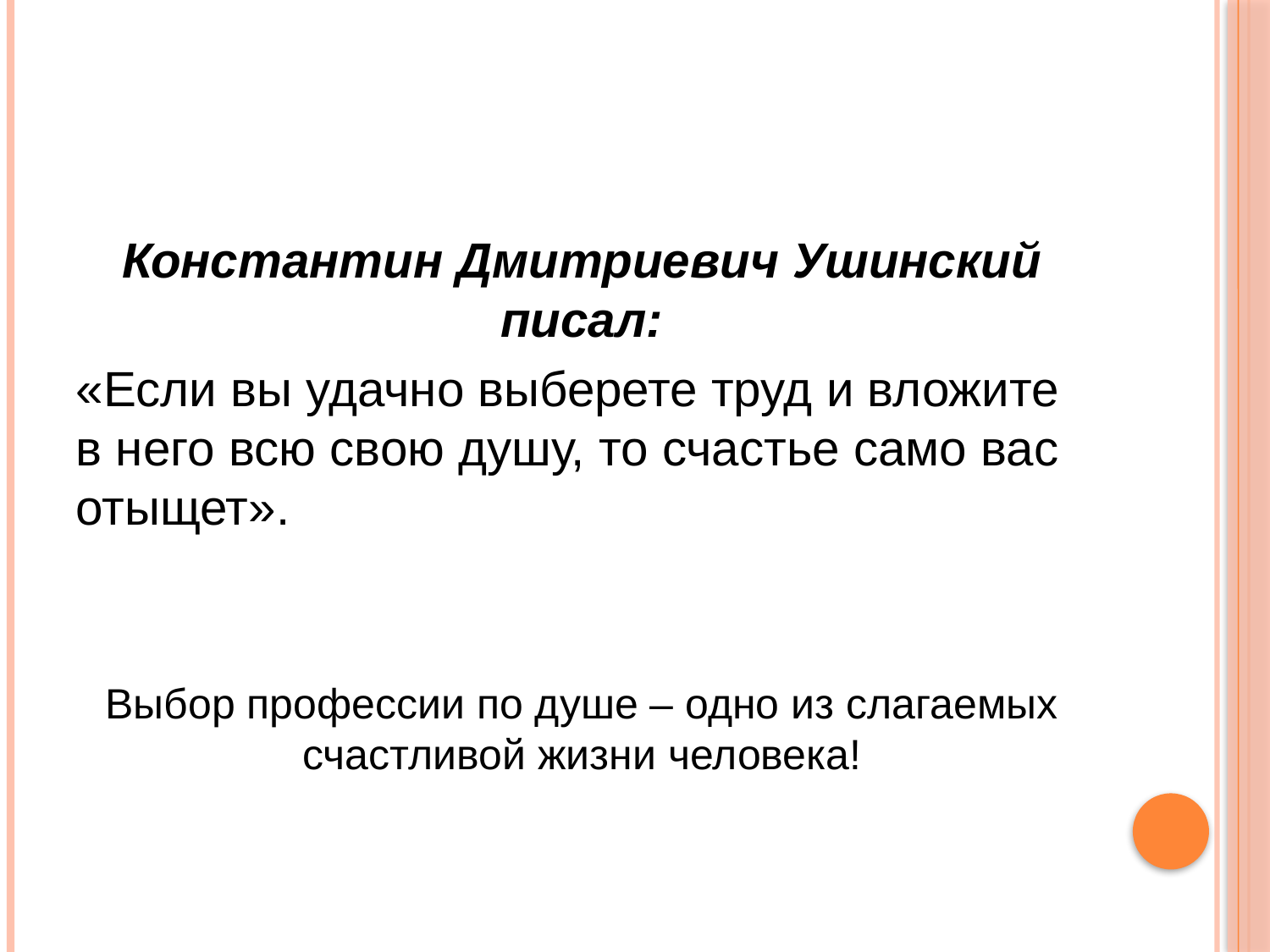

#
Константин Дмитриевич Ушинский писал:
«Если вы удачно выберете труд и вложите в него всю свою душу, то счастье само вас отыщет».

Выбор профессии по душе – одно из слагаемых счастливой жизни человека!